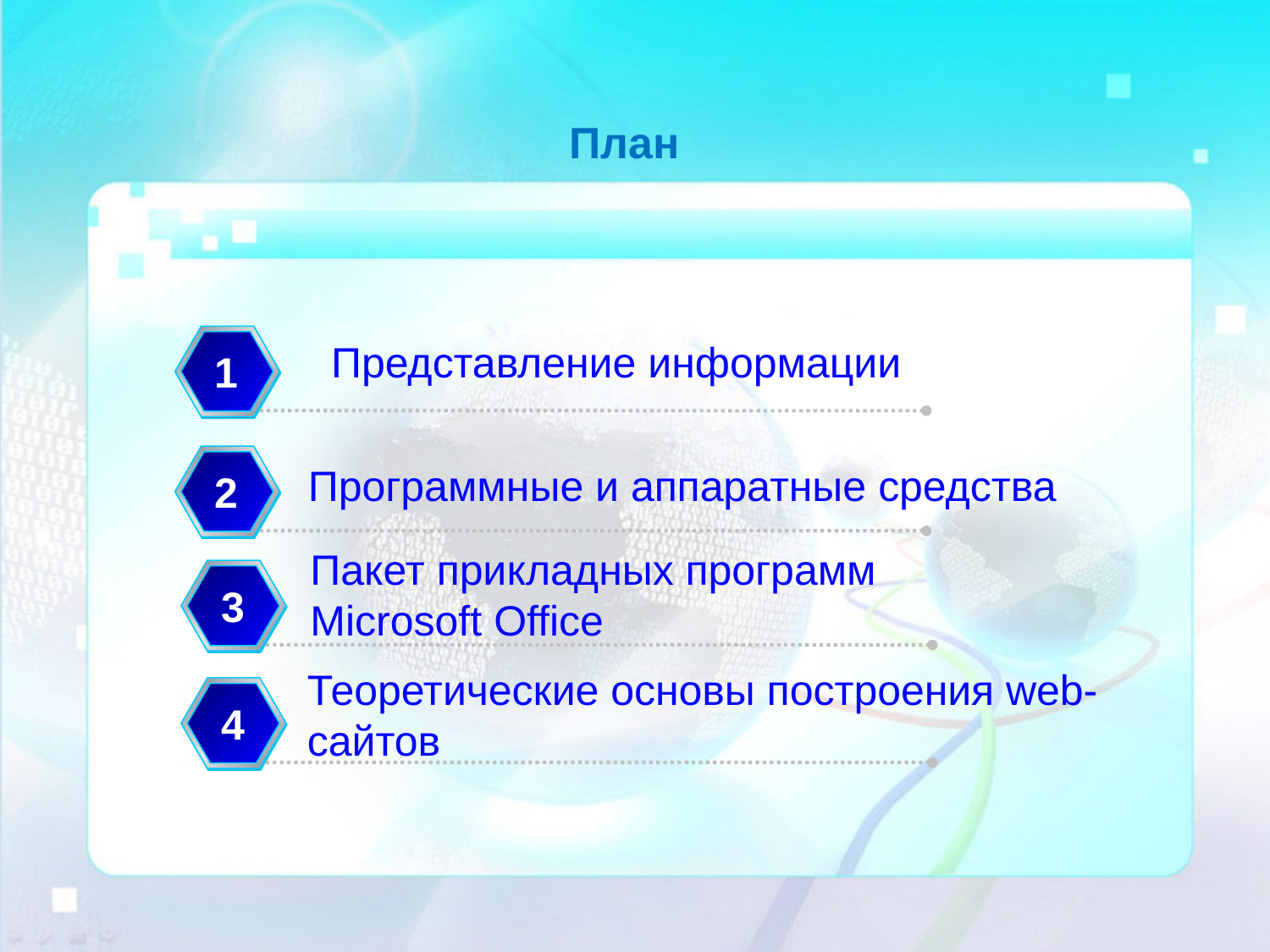

План

1

Представление информации

2

Программные и аппаратные средства
Пакет прикладных программ
Microsoft Office

3

Теоретические основы построения web-сайтов

4